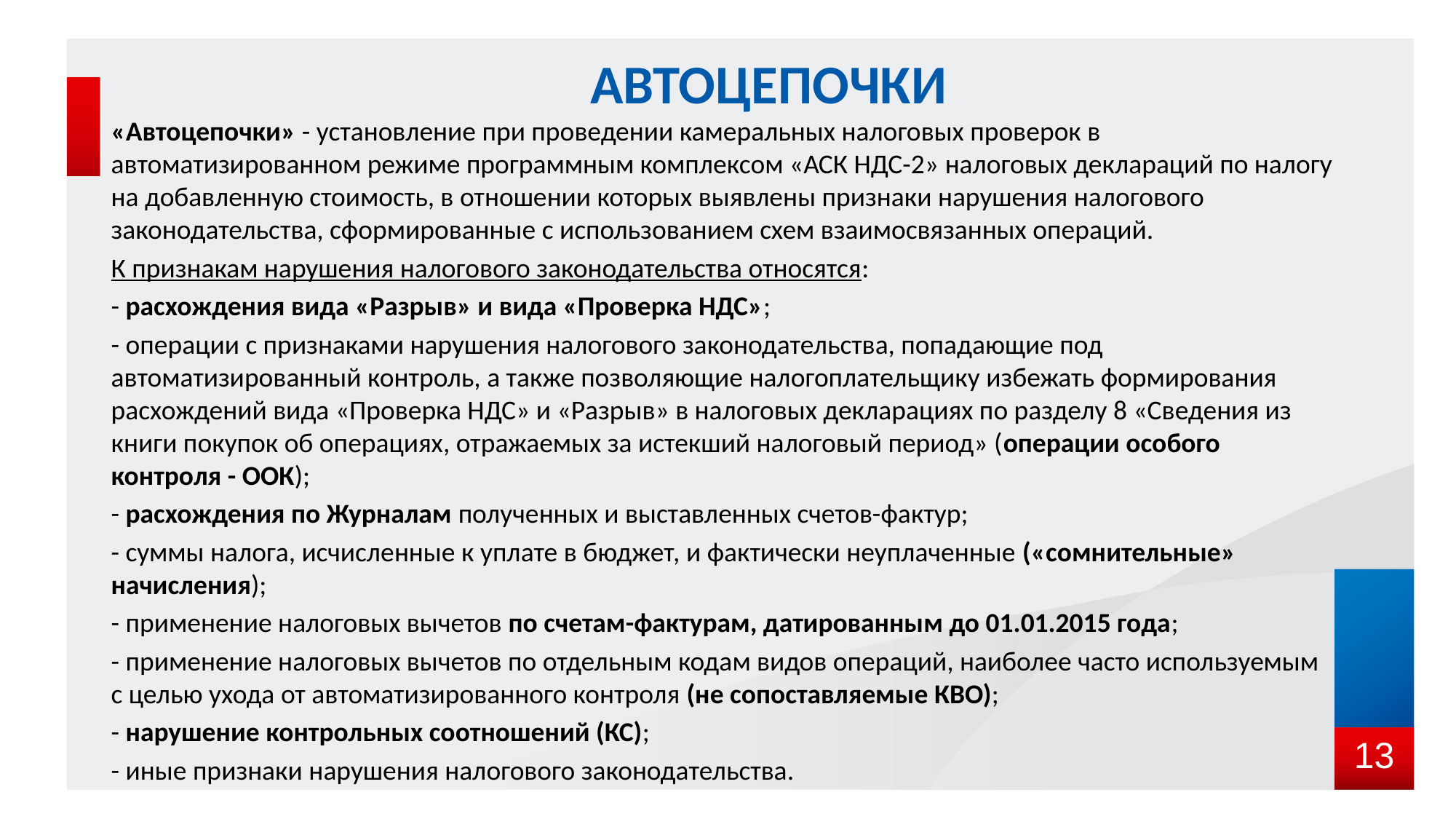

# АВТОЦЕПОЧКИ
«Автоцепочки» - установление при проведении камеральных налоговых проверок в автоматизированном режиме программным комплексом «АСК НДС-2» налоговых деклараций по налогу на добавленную стоимость, в отношении которых выявлены признаки нарушения налогового законодательства, сформированные с использованием схем взаимосвязанных операций.
К признакам нарушения налогового законодательства относятся:
- расхождения вида «Разрыв» и вида «Проверка НДС»;
- операции с признаками нарушения налогового законодательства, попадающие под автоматизированный контроль, а также позволяющие налогоплательщику избежать формирования расхождений вида «Проверка НДС» и «Разрыв» в налоговых декларациях по разделу 8 «Сведения из книги покупок об операциях, отражаемых за истекший налоговый период» (операции особого контроля - ООК);
- расхождения по Журналам полученных и выставленных счетов-фактур;
- суммы налога, исчисленные к уплате в бюджет, и фактически неуплаченные («сомнительные» начисления);
- применение налоговых вычетов по счетам-фактурам, датированным до 01.01.2015 года;
- применение налоговых вычетов по отдельным кодам видов операций, наиболее часто используемым с целью ухода от автоматизированного контроля (не сопоставляемые КВО);
- нарушение контрольных соотношений (КС);
- иные признаки нарушения налогового законодательства.
13